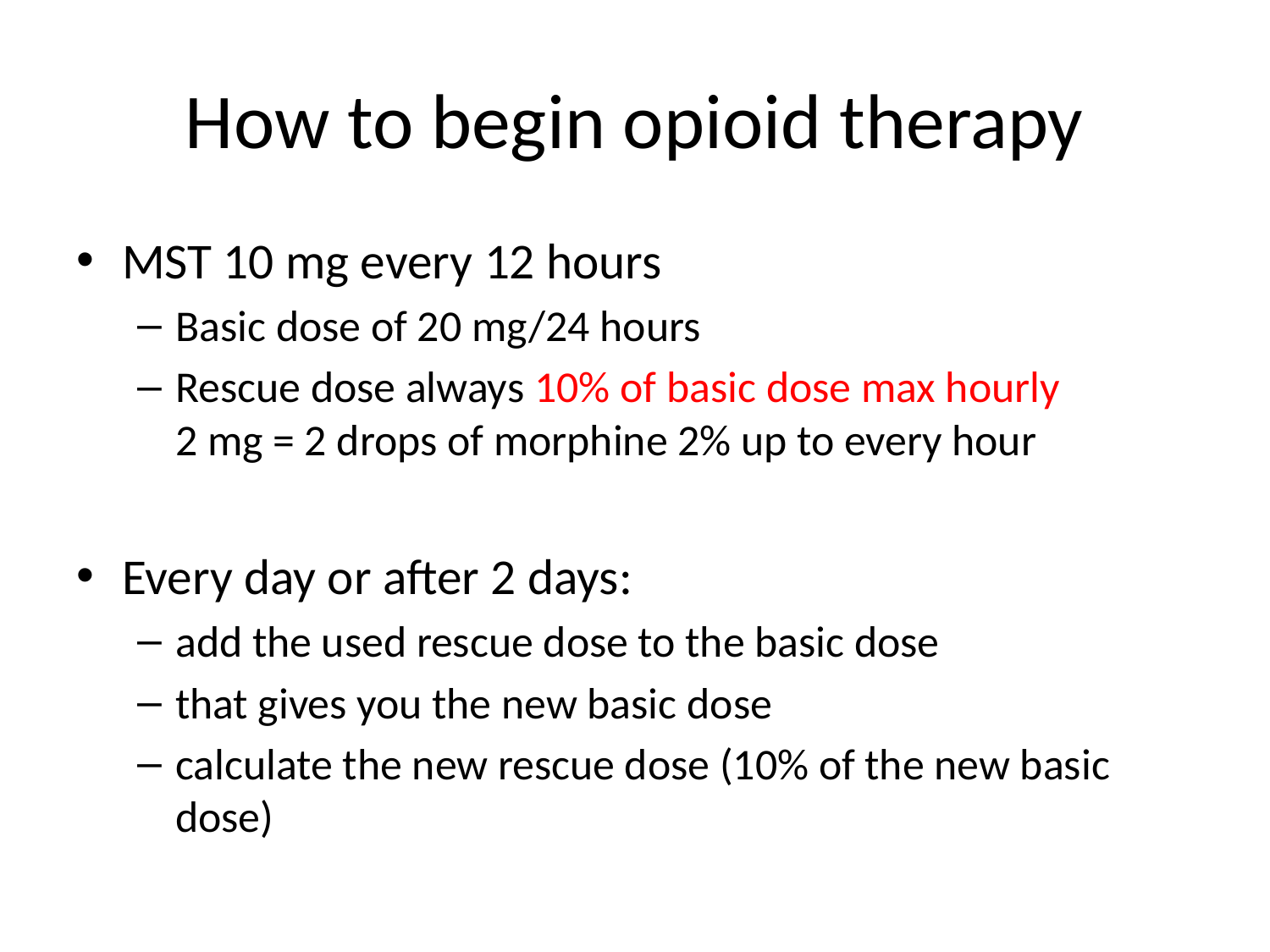

# How to begin opioid therapy
MST 10 mg every 12 hours
Basic dose of 20 mg/24 hours
Rescue dose always 10% of basic dose max hourly
2 mg = 2 drops of morphine 2% up to every hour

Every day or after 2 days:
add the used rescue dose to the basic dose
that gives you the new basic dose
calculate the new rescue dose (10% of the new basic dose)